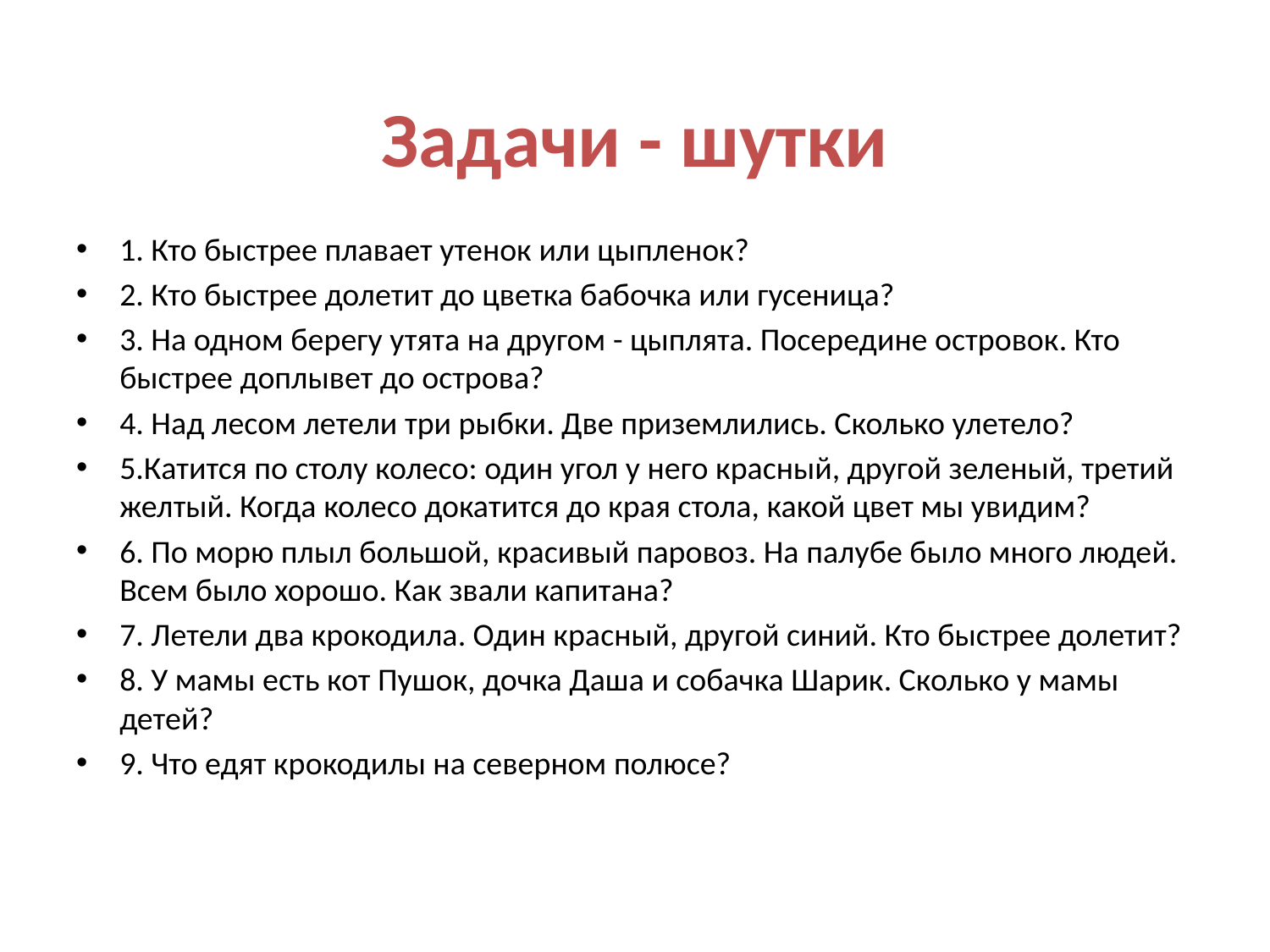

# Задачи - шутки
1. Кто быстрее плавает утенок или цыпленок?
2. Кто быстрее долетит до цветка бабочка или гусеница?
3. На одном берегу утята на другом - цыплята. Посередине островок. Кто быстрее доплывет до острова?
4. Над лесом летели три рыбки. Две приземлились. Сколько улетело?
5.Катится по столу колесо: один угол у него красный, другой зеленый, третий желтый. Когда колесо докатится до края стола, какой цвет мы увидим?
6. По морю плыл большой, красивый паровоз. На палубе было много людей. Всем было хорошо. Как звали капитана?
7. Летели два крокодила. Один красный, другой синий. Кто быстрее долетит?
8. У мамы есть кот Пушок, дочка Даша и собачка Шарик. Сколько у мамы детей?
9. Что едят крокодилы на северном полюсе?